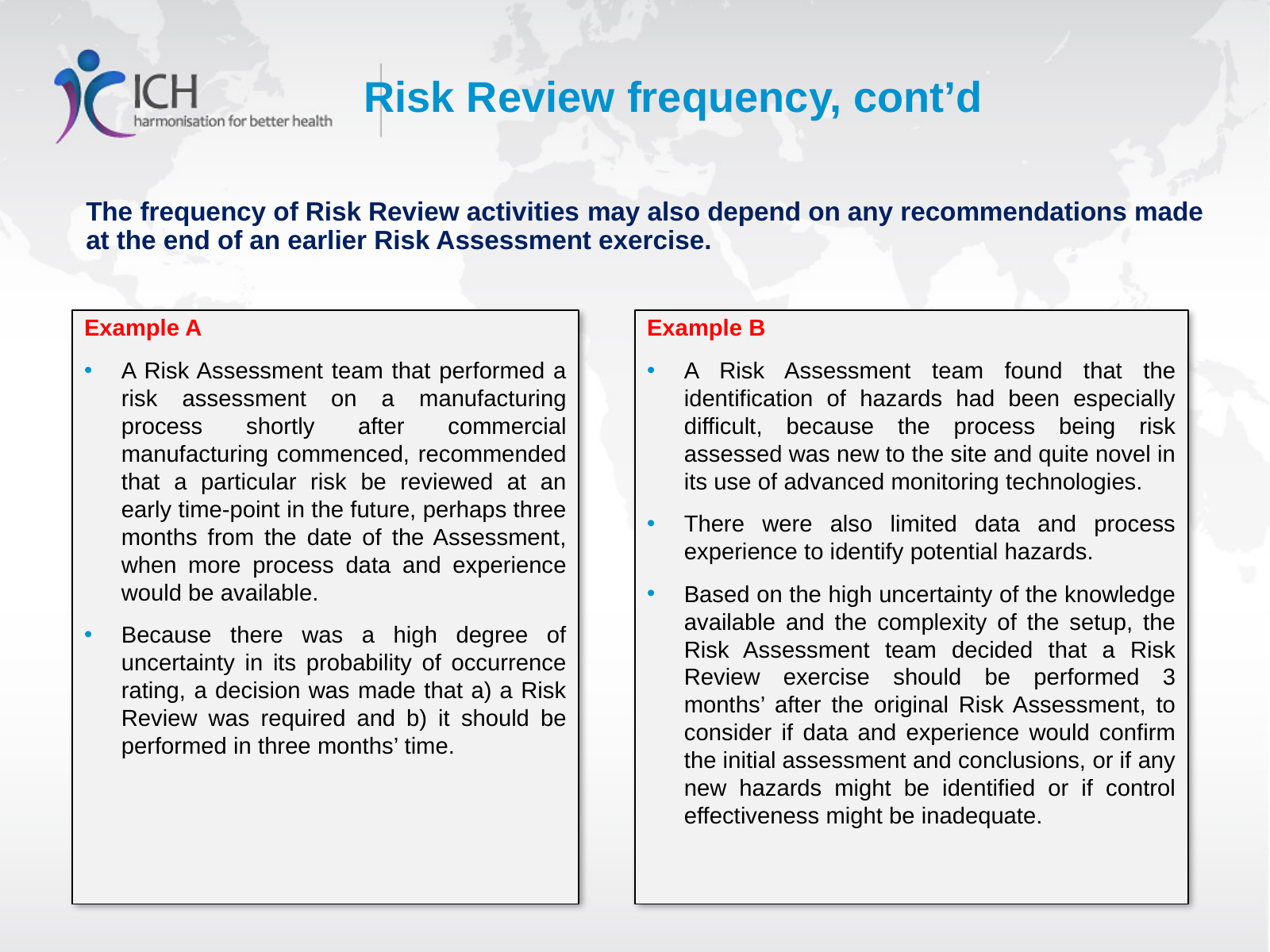

# Risk Review frequency, cont’d
The frequency of Risk Review activities may also depend on any recommendations made at the end of an earlier Risk Assessment exercise.

Example A
A Risk Assessment team that performed a risk assessment on a manufacturing process shortly after commercial manufacturing commenced, recommended that a particular risk be reviewed at an early time-point in the future, perhaps three months from the date of the Assessment, when more process data and experience would be available.
Because there was a high degree of uncertainty in its probability of occurrence rating, a decision was made that a) a Risk Review was required and b) it should be performed in three months’ time.
Example B
A Risk Assessment team found that the identification of hazards had been especially difficult, because the process being risk assessed was new to the site and quite novel in its use of advanced monitoring technologies.
There were also limited data and process experience to identify potential hazards.
Based on the high uncertainty of the knowledge available and the complexity of the setup, the Risk Assessment team decided that a Risk Review exercise should be performed 3 months’ after the original Risk Assessment, to consider if data and experience would confirm the initial assessment and conclusions, or if any new hazards might be identified or if control effectiveness might be inadequate.